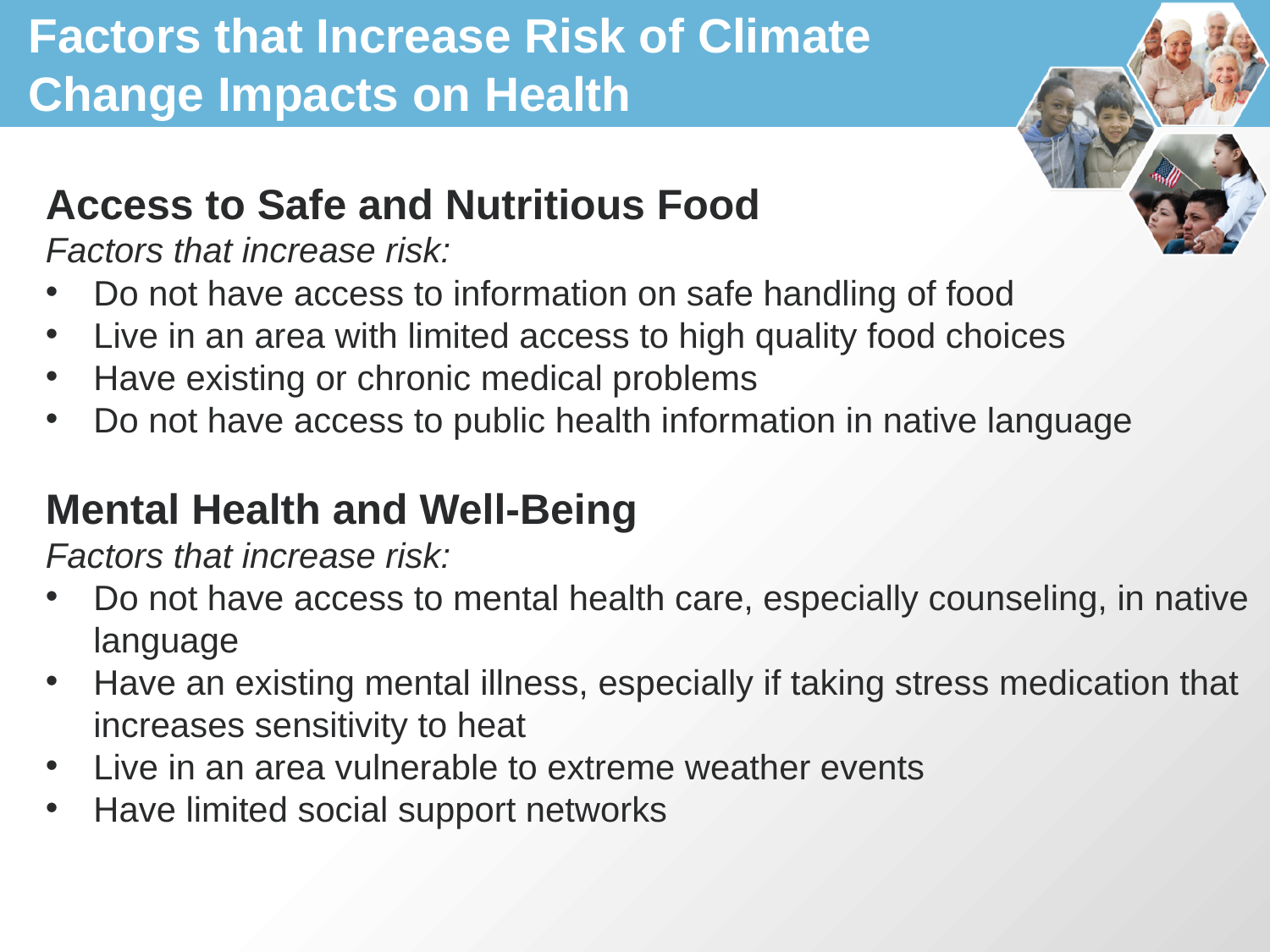

# Factors that Increase Risk of Climate Change Impacts on Health
Access to Safe and Nutritious Food
Factors that increase risk:
Do not have access to information on safe handling of food
Live in an area with limited access to high quality food choices
Have existing or chronic medical problems
Do not have access to public health information in native language

Mental Health and Well-Being
Factors that increase risk:
Do not have access to mental health care, especially counseling, in native language
Have an existing mental illness, especially if taking stress medication that increases sensitivity to heat
Live in an area vulnerable to extreme weather events
Have limited social support networks